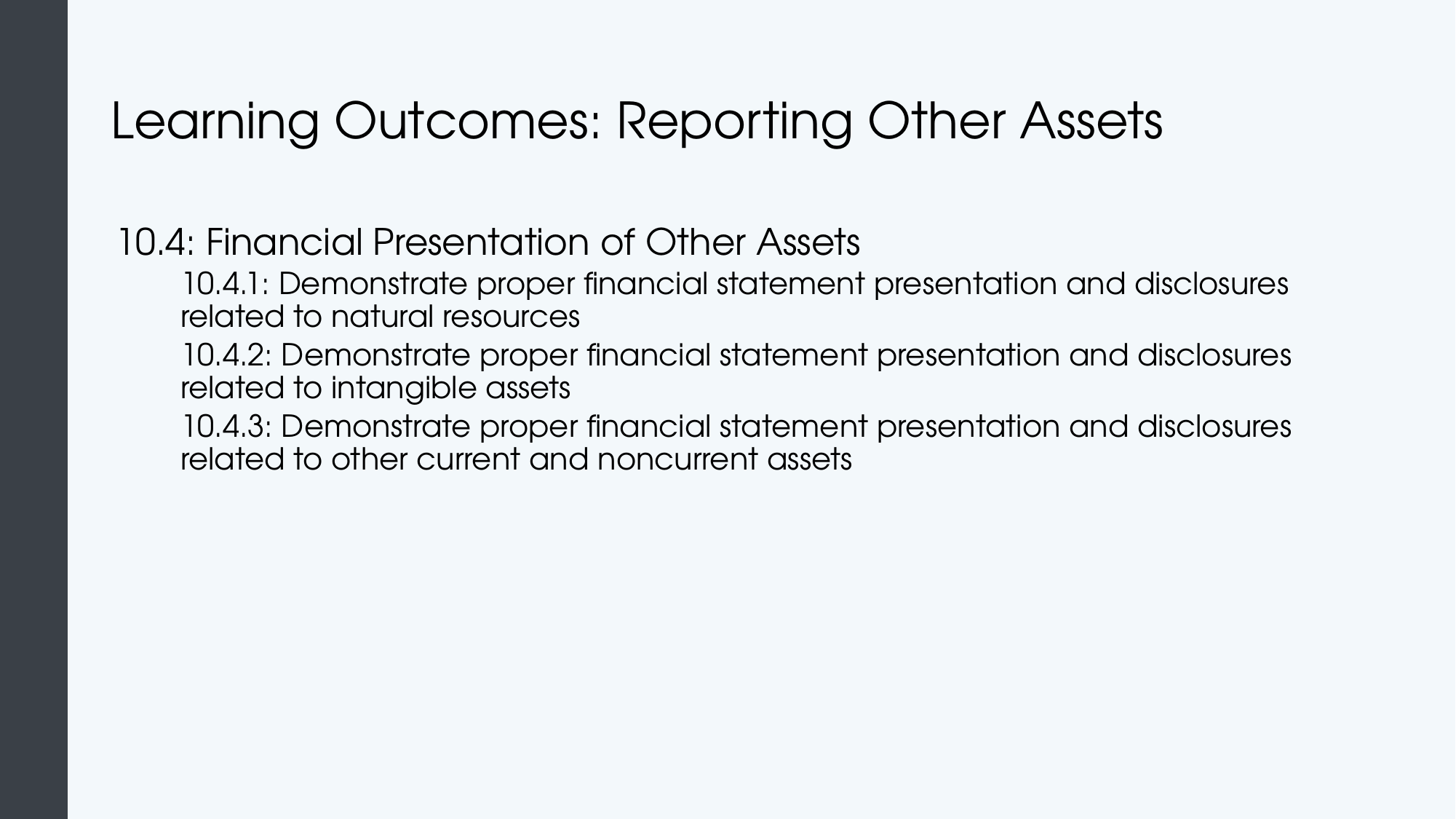

# Learning Outcomes: Reporting Other Assets
10.4: Financial Presentation of Other Assets
10.4.1: Demonstrate proper financial statement presentation and disclosures related to natural resources
10.4.2: Demonstrate proper financial statement presentation and disclosures related to intangible assets
10.4.3: Demonstrate proper financial statement presentation and disclosures related to other current and noncurrent assets